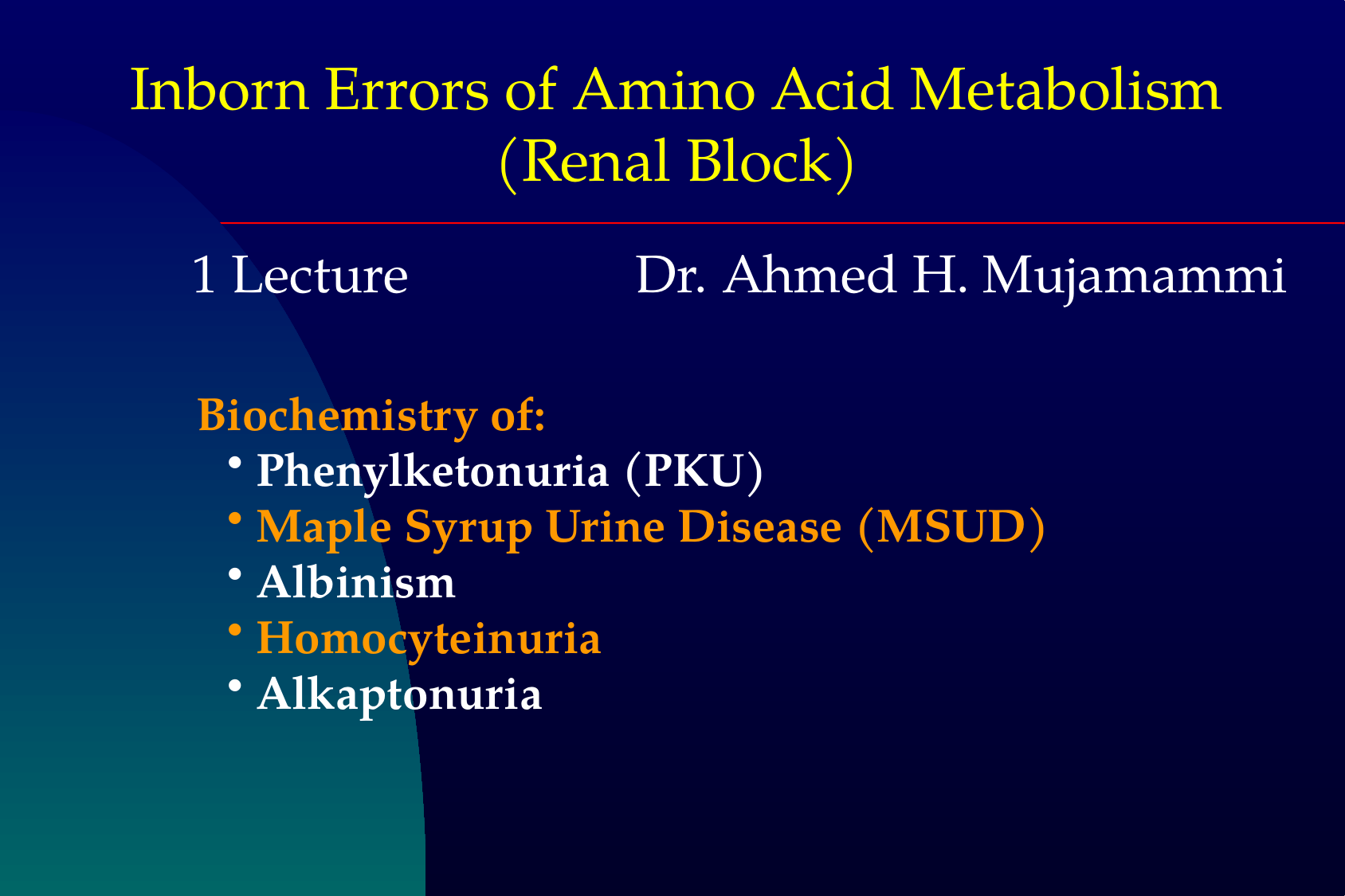

Inborn Errors of Amino Acid Metabolism
(Renal Block)
1 Lecture                 Dr. Ahmed H. Mujamammi
Biochemistry of:
Phenylketonuria (PKU)
Maple Syrup Urine Disease (MSUD)
Albinism
Homocyteinuria
Alkaptonuria